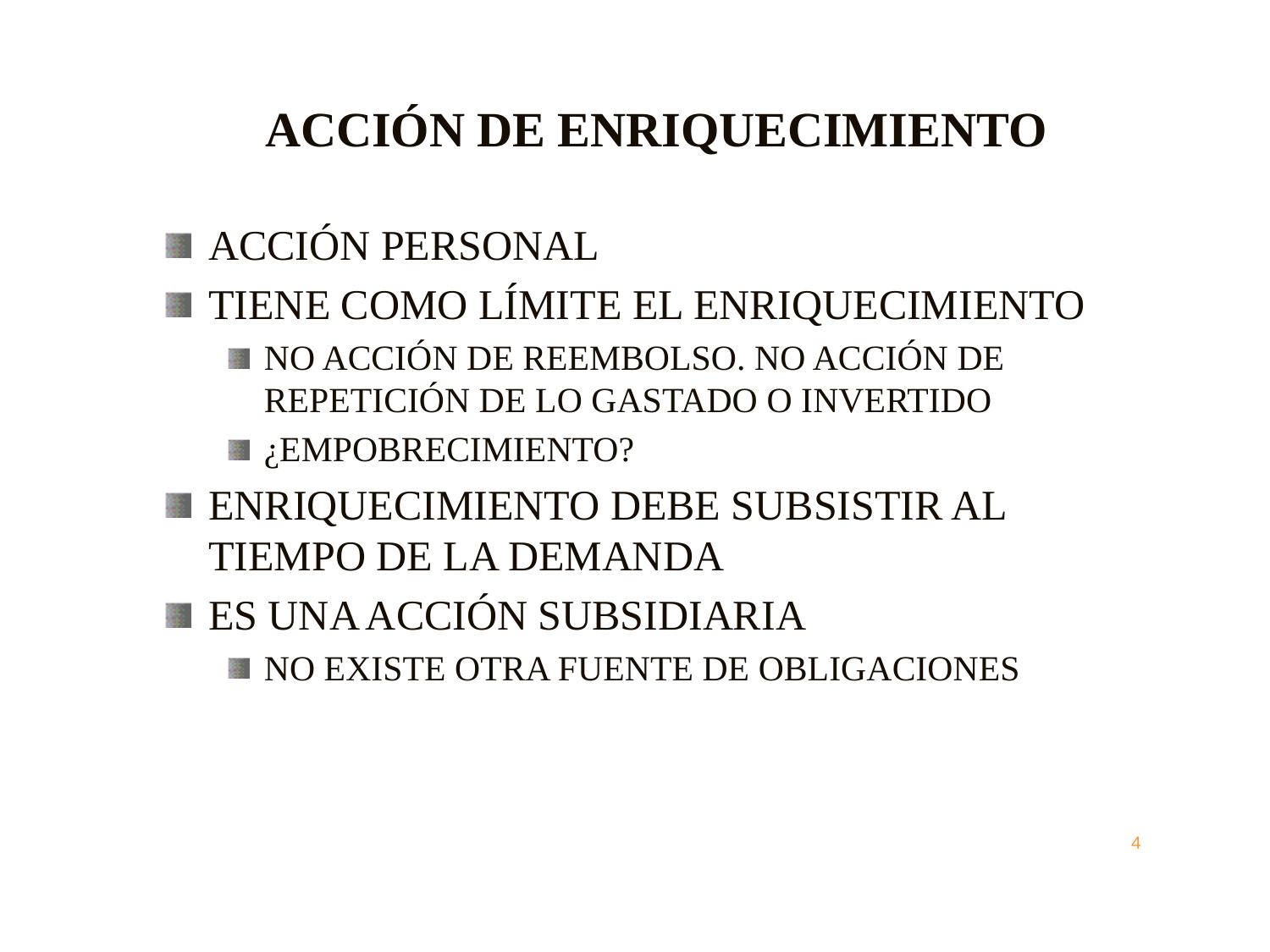

# ACCIÓN DE ENRIQUECIMIENTO
ACCIÓN PERSONAL
TIENE COMO LÍMITE EL ENRIQUECIMIENTO
NO ACCIÓN DE REEMBOLSO. NO ACCIÓN DE REPETICIÓN DE LO GASTADO O INVERTIDO
¿EMPOBRECIMIENTO?
ENRIQUECIMIENTO DEBE SUBSISTIR AL TIEMPO DE LA DEMANDA
ES UNA ACCIÓN SUBSIDIARIA
NO EXISTE OTRA FUENTE DE OBLIGACIONES

4